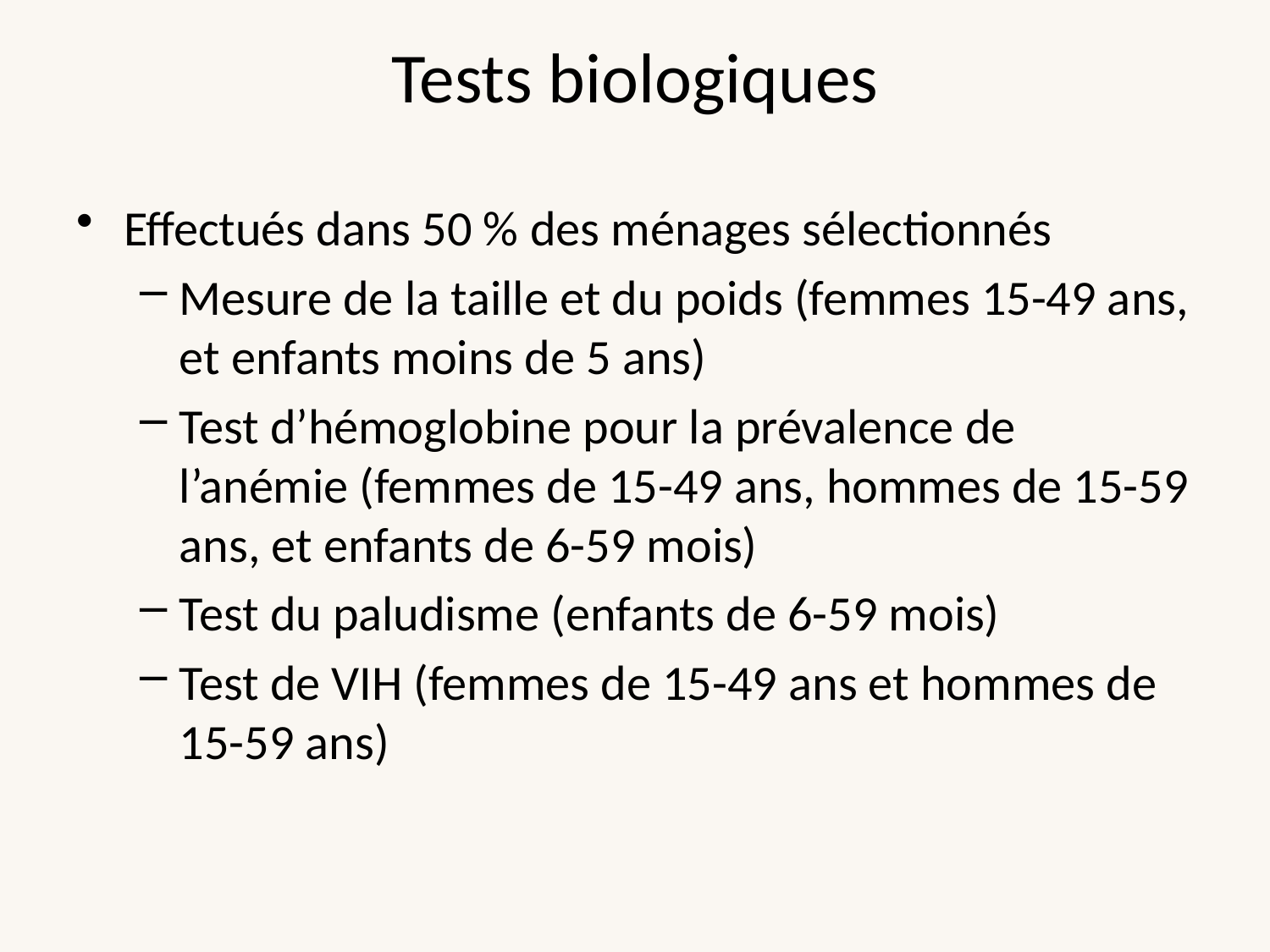

# Tests biologiques
Effectués dans 50 % des ménages sélectionnés
Mesure de la taille et du poids (femmes 15-49 ans, et enfants moins de 5 ans)
Test d’hémoglobine pour la prévalence de l’anémie (femmes de 15-49 ans, hommes de 15-59 ans, et enfants de 6-59 mois)
Test du paludisme (enfants de 6-59 mois)
Test de VIH (femmes de 15-49 ans et hommes de 15-59 ans)